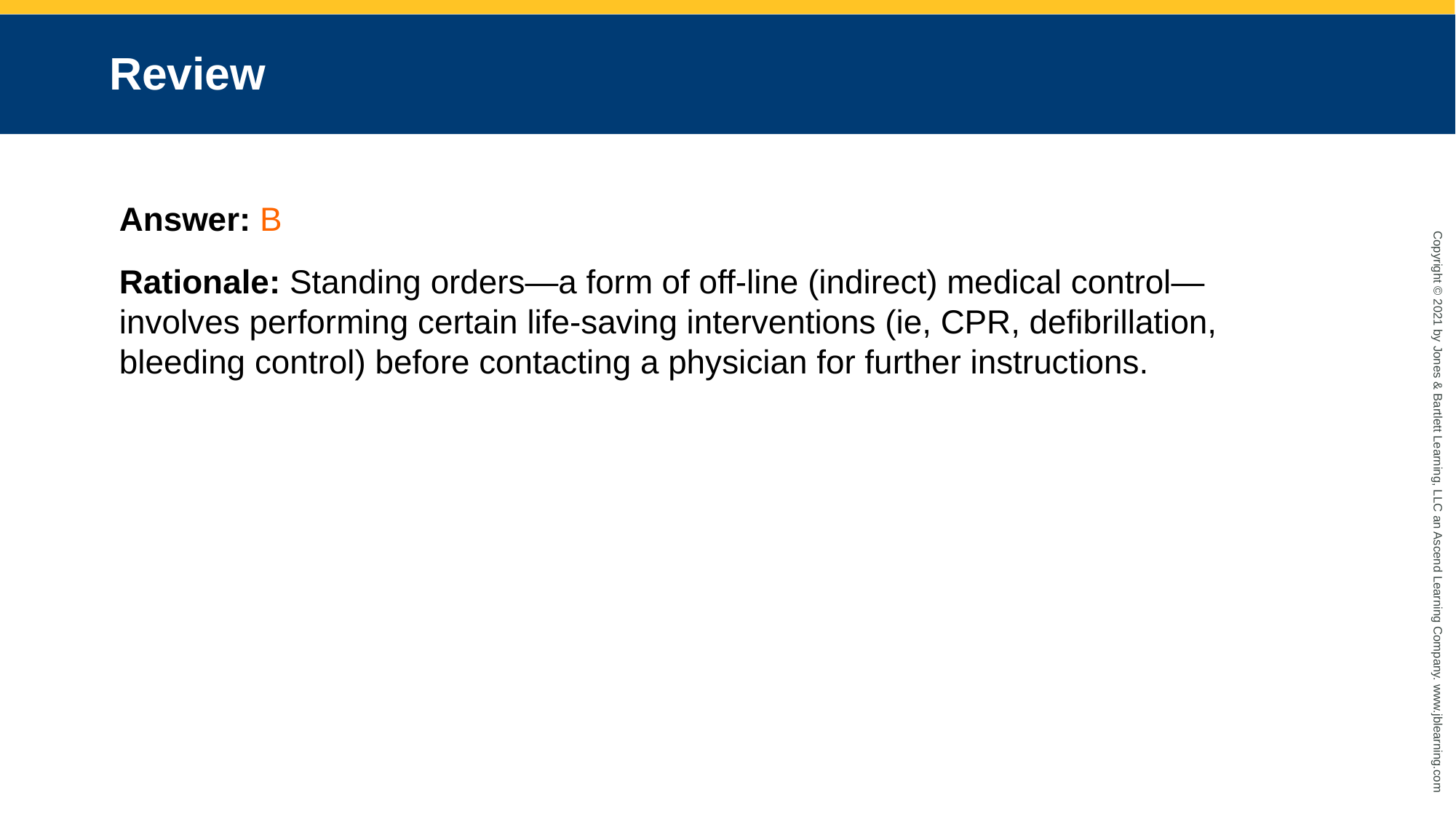

# Review
Answer: B
Rationale: Standing orders—a form of off-line (indirect) medical control—involves performing certain life-saving interventions (ie, CPR, defibrillation, bleeding control) before contacting a physician for further instructions.